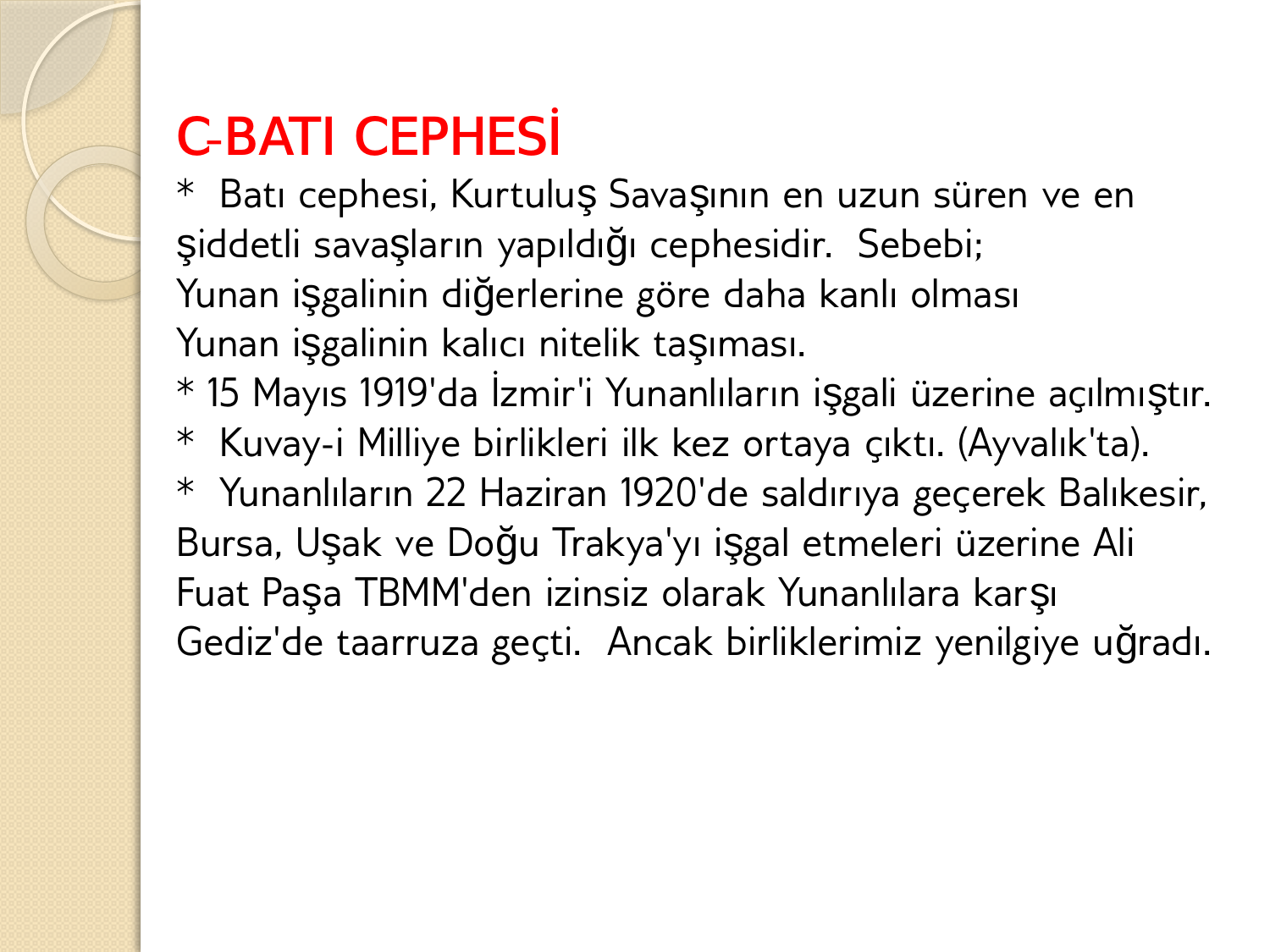

# C-BATI CEPHESİ *  Batı cephesi, Kurtuluş Savaşının en uzun süren ve en şiddetli savaşların yapıldığı cephesidir.  Sebebi; Yunan işgalinin diğerlerine göre daha kanlı olması Yunan işgalinin kalıcı nitelik taşıması. * 15 Mayıs 1919'da İzmir'i Yunanlıların işgali üzerine açılmıştır. *  Kuvay-i Milliye birlikleri ilk kez ortaya çıktı. (Ayvalık'ta). *  Yunanlıların 22 Haziran 1920'de saldırıya geçerek Balıkesir, Bursa, Uşak ve Doğu Trakya'yı işgal etmeleri üzerine Ali Fuat Paşa TBMM'den izinsiz olarak Yunanlılara karşı Gediz'de taarruza geçti.  Ancak birliklerimiz yenilgiye uğradı.